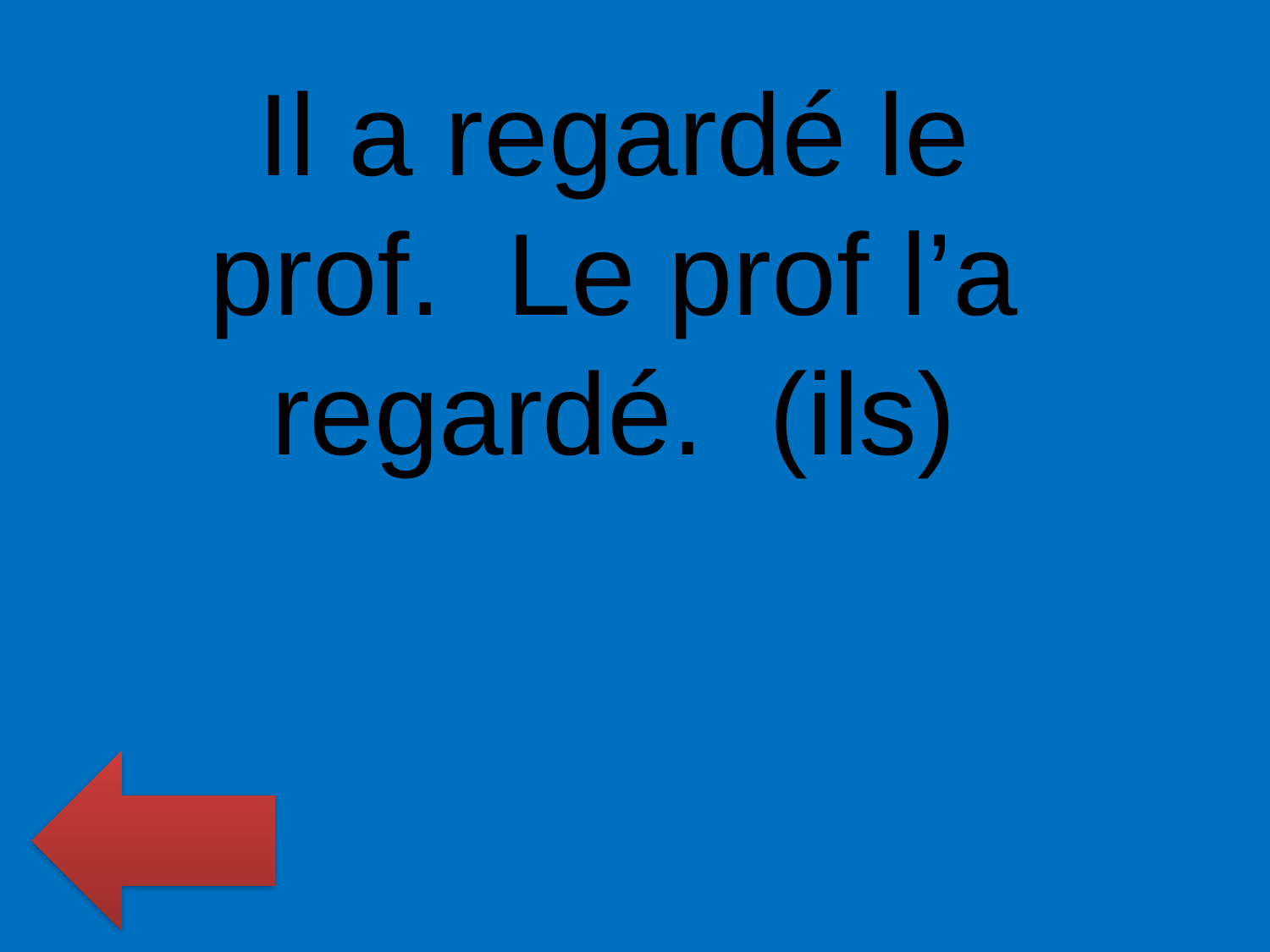

Il a regardé le prof.  Le prof l’a regardé.  (ils)